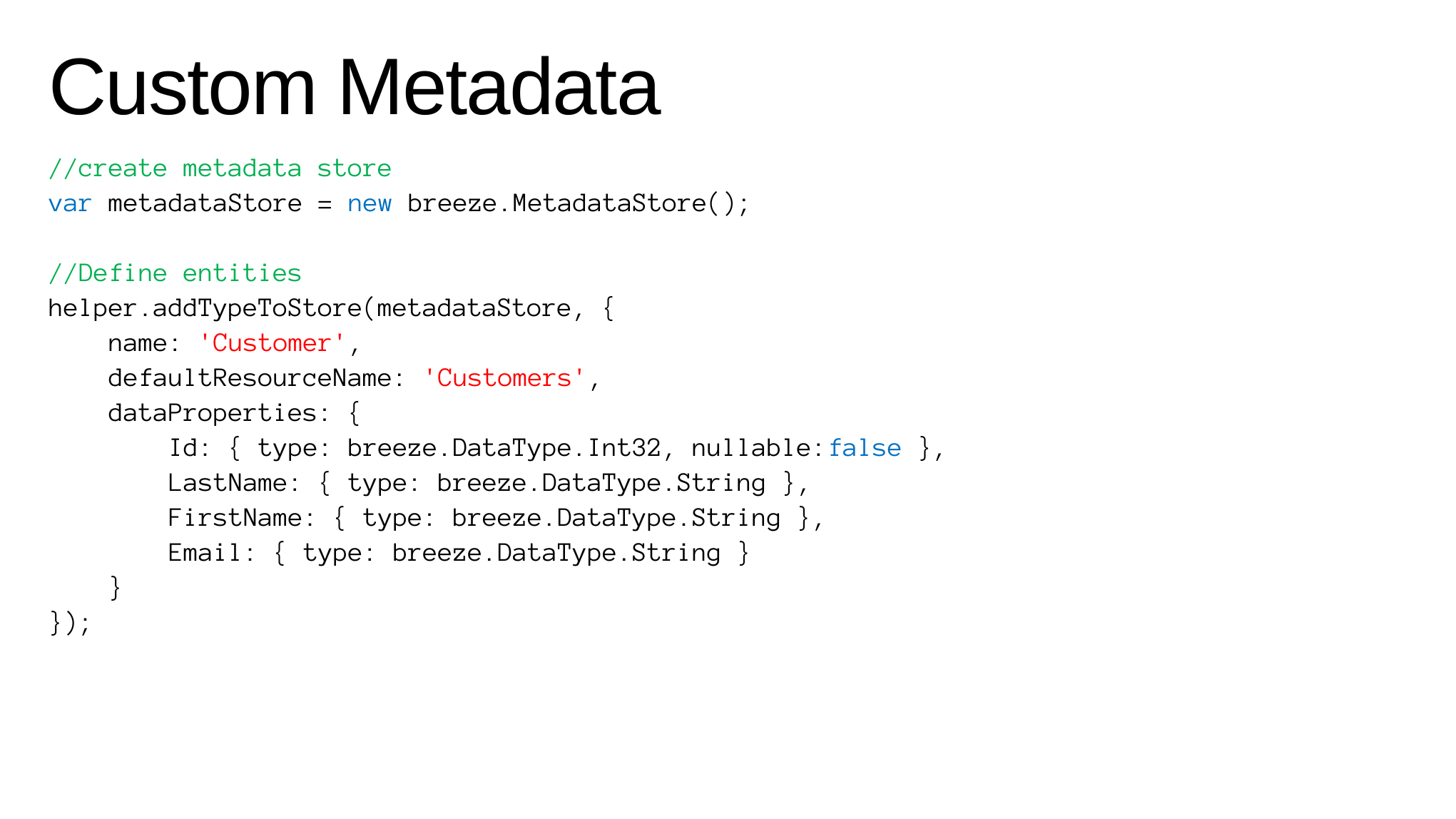

# Custom Metadata
//create metadata store
var metadataStore = new breeze.MetadataStore();

//Define entities
helper.addTypeToStore(metadataStore, {
    name: 'Customer',
    defaultResourceName: 'Customers',
    dataProperties: {
        Id: { type: breeze.DataType.Int32, nullable:false },
        LastName: { type: breeze.DataType.String },
        FirstName: { type: breeze.DataType.String },
        Email: { type: breeze.DataType.String }
    }
});